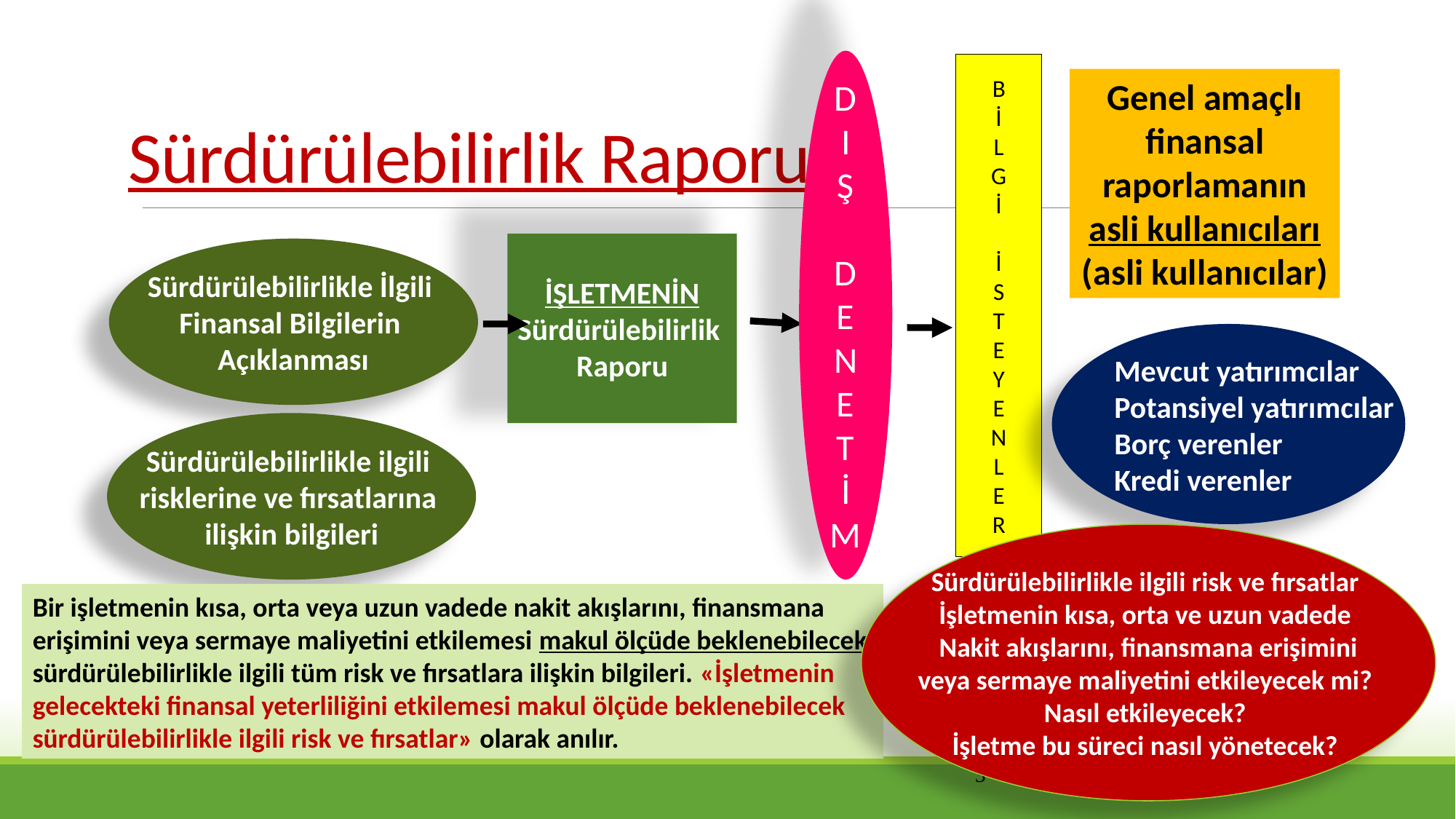

D
I
Ş

D
E
N
E
T
İ
M
B
İ
L
G
İ

İ
S
T
E
Y
E
N
L
E
R
Genel amaçlı finansal raporlamanın asli kullanıcıları (asli kullanıcılar)
# Sürdürülebilirlik Raporu
İŞLETMENİN
Sürdürülebilirlik
Raporu
Sürdürülebilirlikle İlgili
Finansal Bilgilerin
Açıklanması

Mevcut yatırımcılar
Potansiyel yatırımcılar
Borç verenler
Kredi verenler

Sürdürülebilirlikle ilgili
risklerine ve fırsatlarına
ilişkin bilgileri
Sürdürülebilirlikle ilgili risk ve fırsatlar
İşletmenin kısa, orta ve uzun vadede
Nakit akışlarını, finansmana erişimini
veya sermaye maliyetini etkileyecek mi?
Nasıl etkileyecek?
İşletme bu süreci nasıl yönetecek?
Bir işletmenin kısa, orta veya uzun vadede nakit akışlarını, finansmana erişimini veya sermaye maliyetini etkilemesi makul ölçüde beklenebilecek sürdürülebilirlikle ilgili tüm risk ve fırsatlara ilişkin bilgileri. «İşletmenin gelecekteki finansal yeterliliğini etkilemesi makul ölçüde beklenebilecek sürdürülebilirlikle ilgili risk ve fırsatlar» olarak anılır.
3